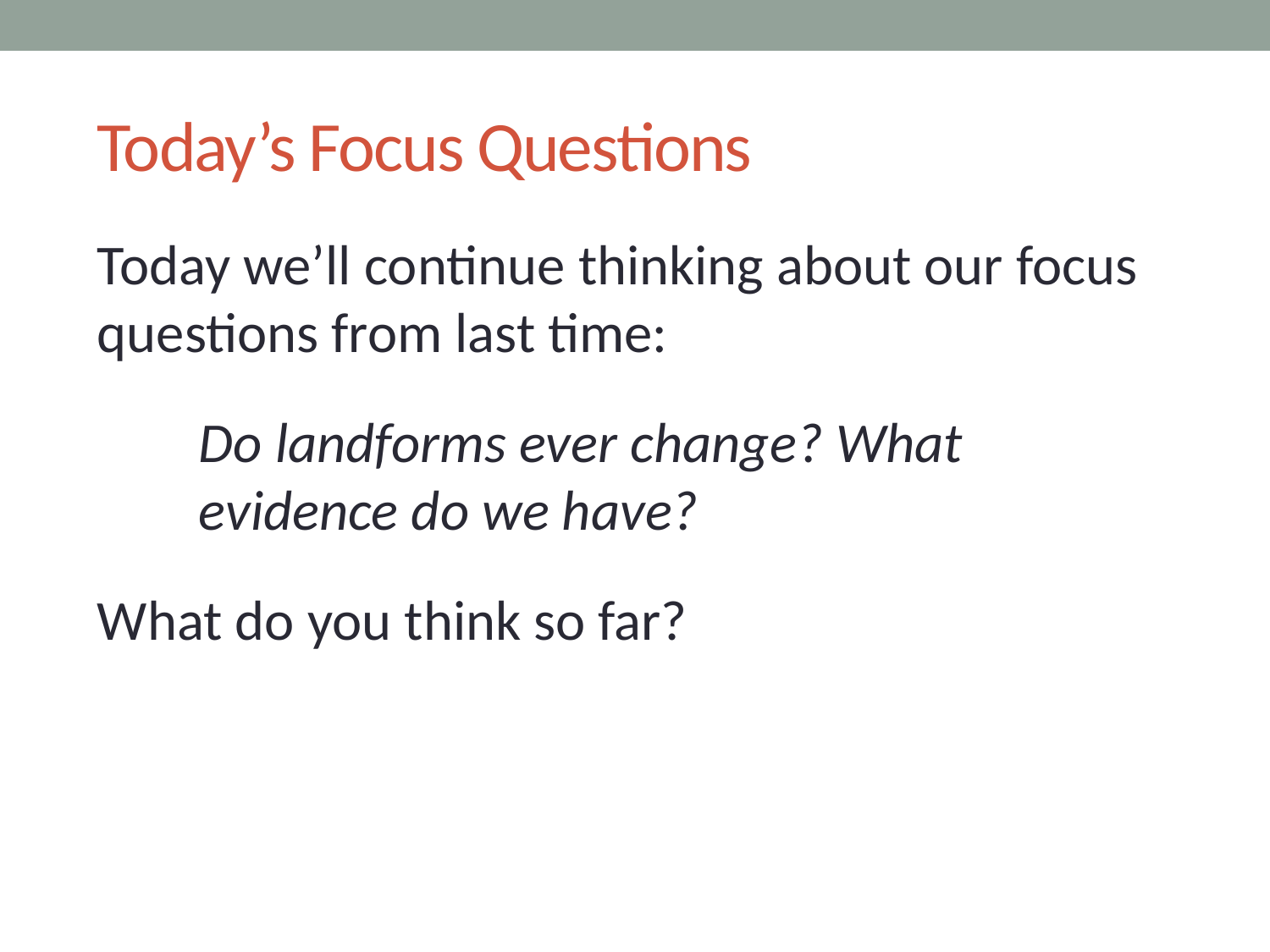

# Today’s Focus Questions
Today we’ll continue thinking about our focus questions from last time:
Do landforms ever change? What
evidence do we have?
What do you think so far?